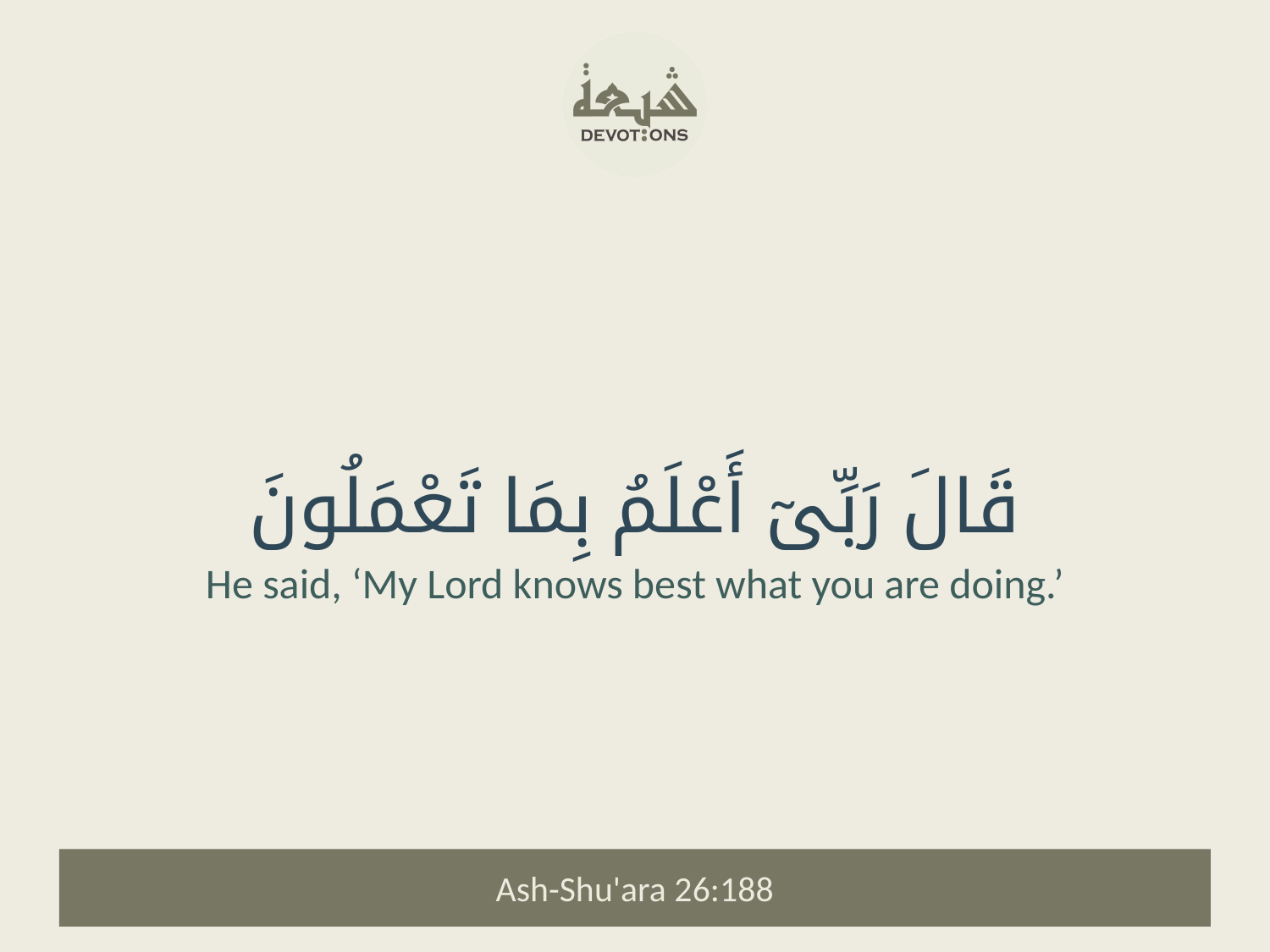

قَالَ رَبِّىٓ أَعْلَمُ بِمَا تَعْمَلُونَ
He said, ‘My Lord knows best what you are doing.’
Ash-Shu'ara 26:188